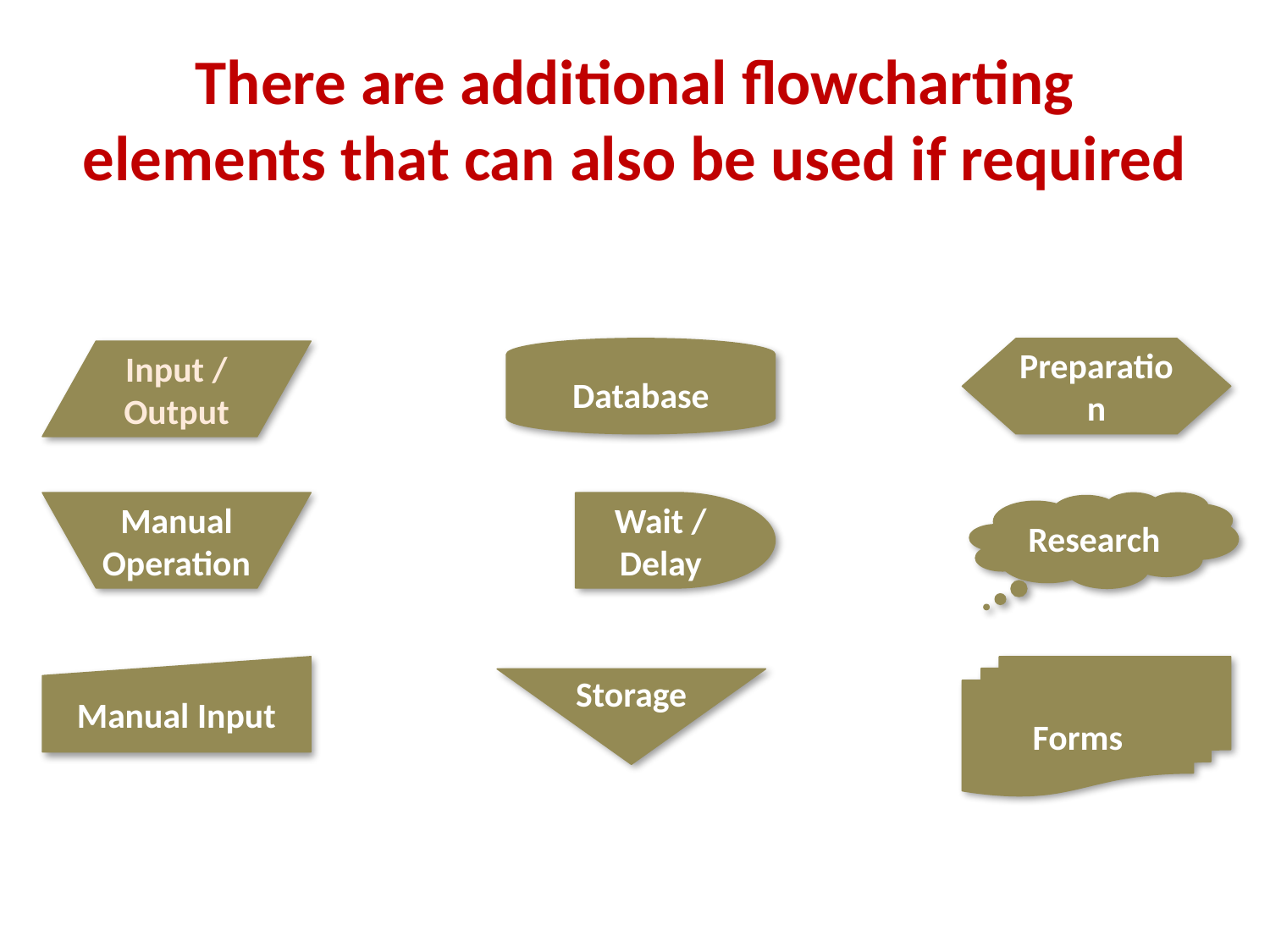

# There are additional flowcharting elements that can also be used if required
Database
Preparation
Input / Output
Manual Operation
Wait / Delay
Research
Manual Input
Forms
Storage